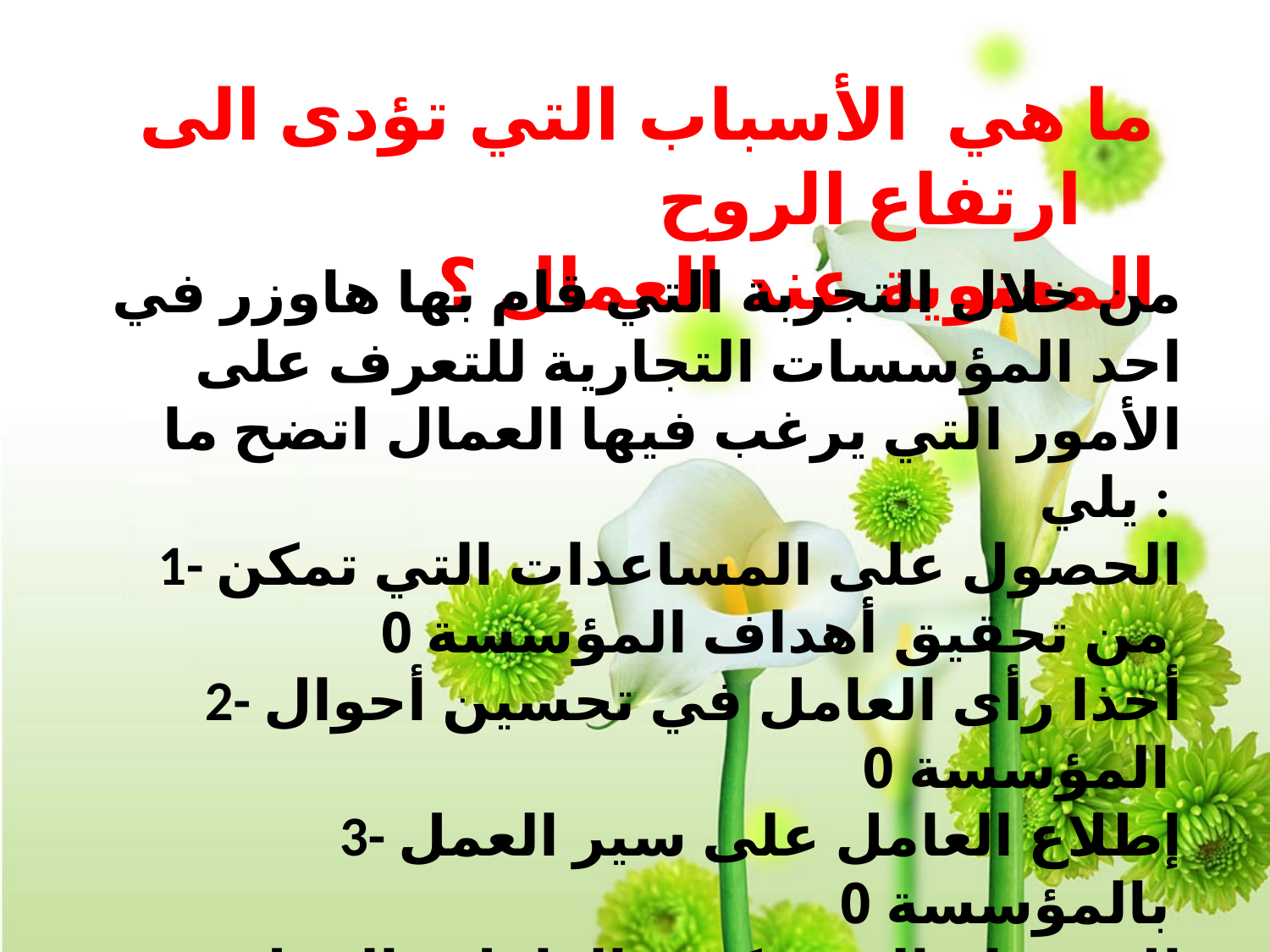

ما هي  الأسباب التي تؤدى الى ارتفاع الروح
       المعنوية عند العمال ؟
 من خلال التجربة التي قام بها هاوزر في احد المؤسسات التجارية للتعرف على الأمور التي يرغب فيها العمال اتضح ما يلي :
  1- الحصول على المساعدات التي تمكن من تحقيق أهداف المؤسسة 0
  2- أخذا رأى العامل في تحسين أحوال المؤسسة 0
   3- إطلاع العامل على سير العمل بالمؤسسة 0
   4- الاستماع الى شكوى العامل والعمل على انصافة0
    5- الترقية لمن يستحقها 0